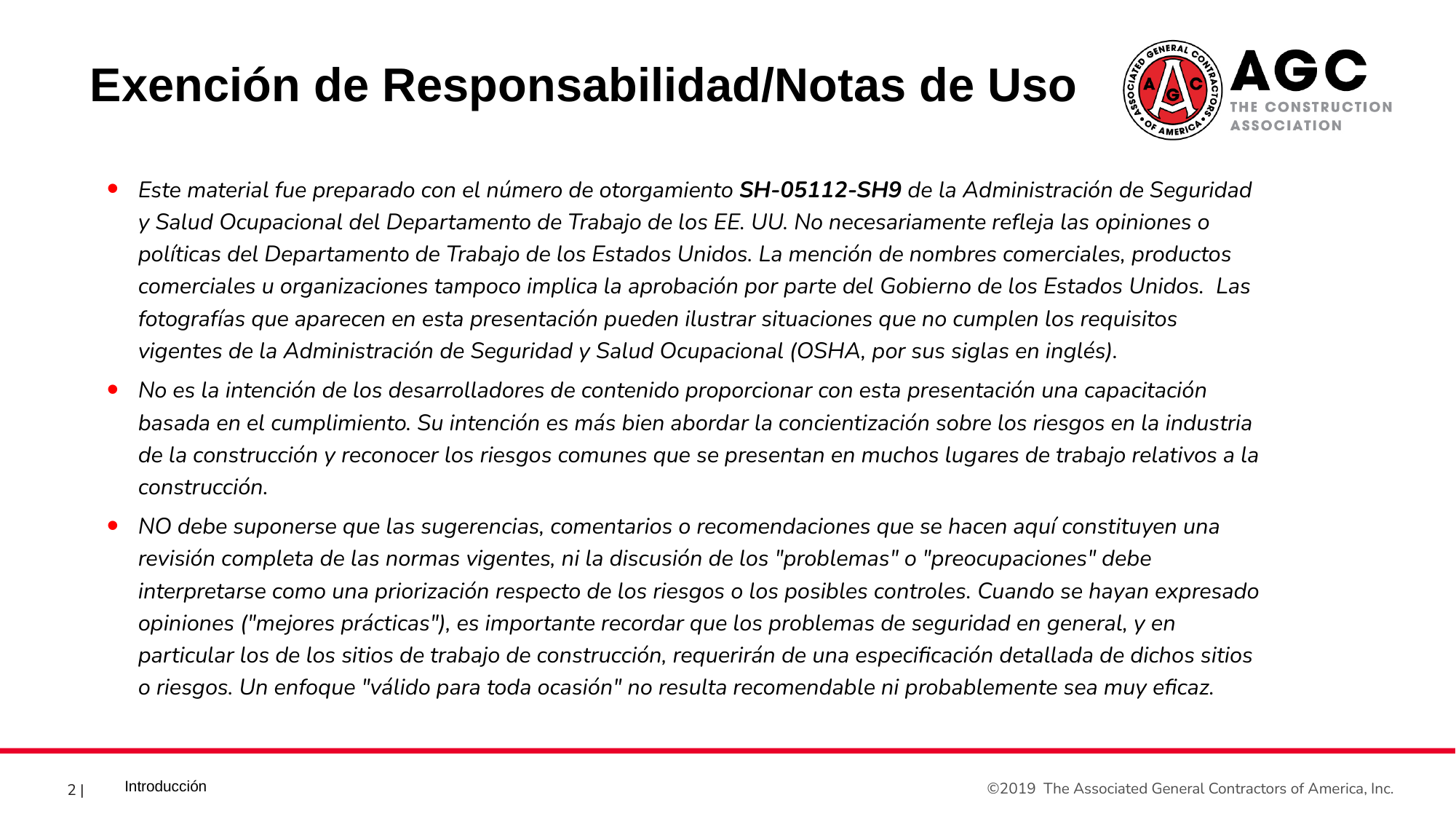

Exención de Responsabilidad/Notas de Uso
Este material fue preparado con el número de otorgamiento SH-05112-SH9 de la Administración de Seguridad y Salud Ocupacional del Departamento de Trabajo de los EE. UU. No necesariamente refleja las opiniones o políticas del Departamento de Trabajo de los Estados Unidos. La mención de nombres comerciales, productos comerciales u organizaciones tampoco implica la aprobación por parte del Gobierno de los Estados Unidos.  Las fotografías que aparecen en esta presentación pueden ilustrar situaciones que no cumplen los requisitos vigentes de la Administración de Seguridad y Salud Ocupacional (OSHA, por sus siglas en inglés).
No es la intención de los desarrolladores de contenido proporcionar con esta presentación una capacitación basada en el cumplimiento. Su intención es más bien abordar la concientización sobre los riesgos en la industria de la construcción y reconocer los riesgos comunes que se presentan en muchos lugares de trabajo relativos a la construcción.
NO debe suponerse que las sugerencias, comentarios o recomendaciones que se hacen aquí constituyen una revisión completa de las normas vigentes, ni la discusión de los "problemas" o "preocupaciones" debe interpretarse como una priorización respecto de los riesgos o los posibles controles. Cuando se hayan expresado opiniones ("mejores prácticas"), es importante recordar que los problemas de seguridad en general, y en particular los de los sitios de trabajo de construcción, requerirán de una especificación detallada de dichos sitios o riesgos. Un enfoque "válido para toda ocasión" no resulta recomendable ni probablemente sea muy eficaz.

Introducción